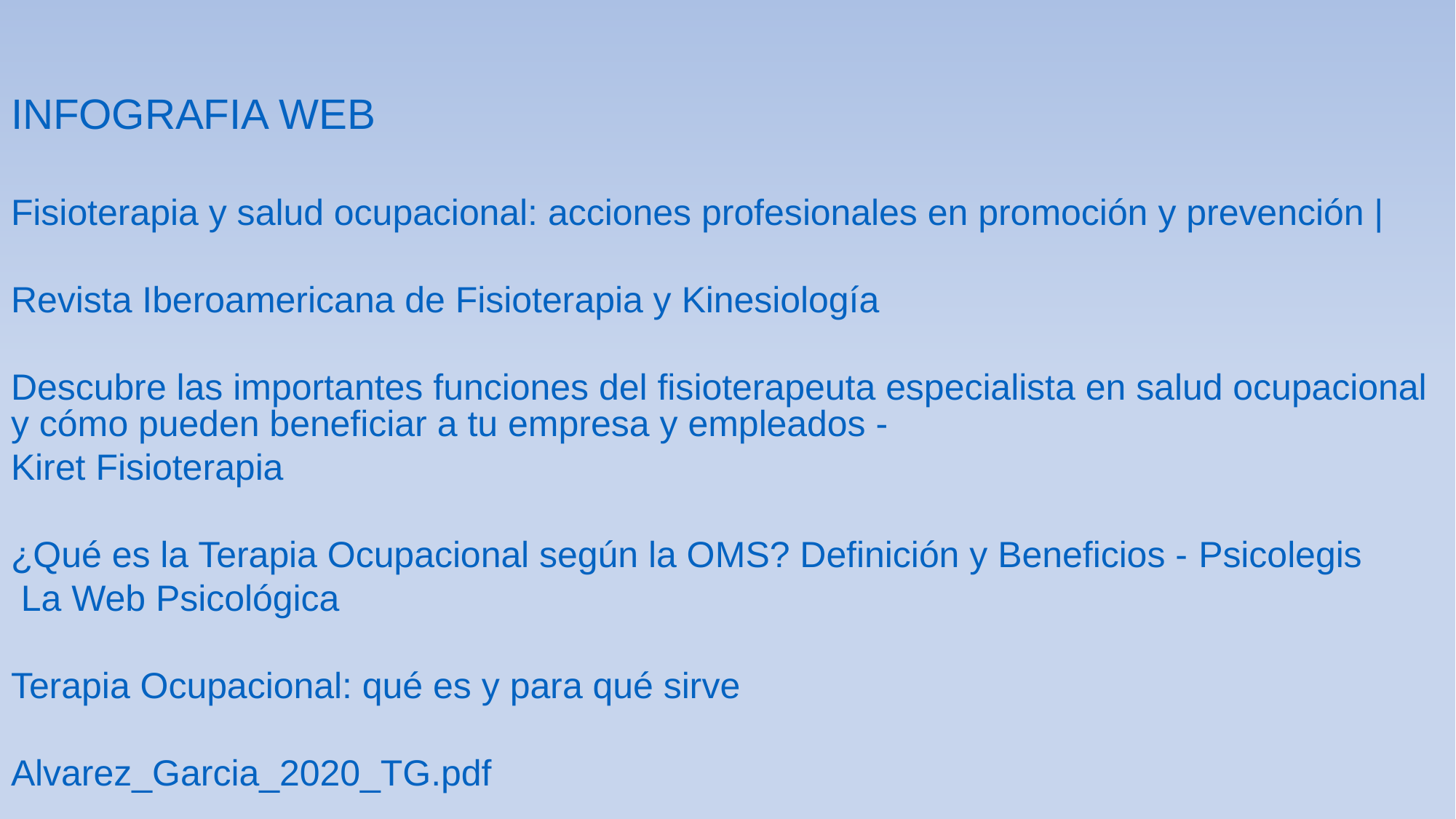

INFOGRAFIA WEB

Fisioterapia y salud ocupacional: acciones profesionales en promoción y prevención |

Revista Iberoamericana de Fisioterapia y Kinesiología

Descubre las importantes funciones del fisioterapeuta especialista en salud ocupacional y cómo pueden beneficiar a tu empresa y empleados - Kiret Fisioterapia

¿Qué es la Terapia Ocupacional según la OMS? Definición y Beneficios - Psicolegis La Web Psicológica

Terapia Ocupacional: qué es y para qué sirve

Alvarez_Garcia_2020_TG.pdf